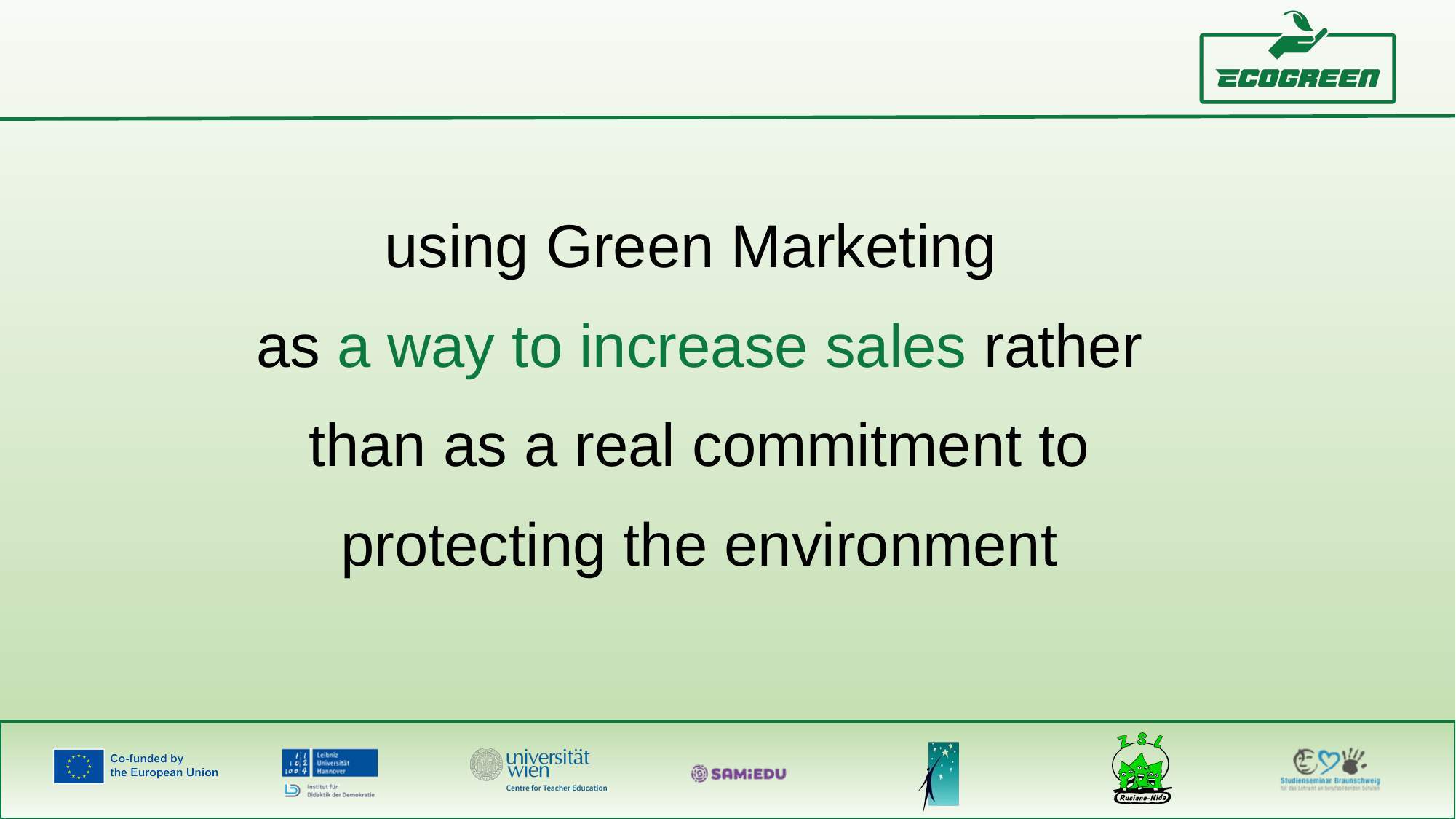

using Green Marketing
as a way to increase sales rather than as a real commitment to protecting the environment